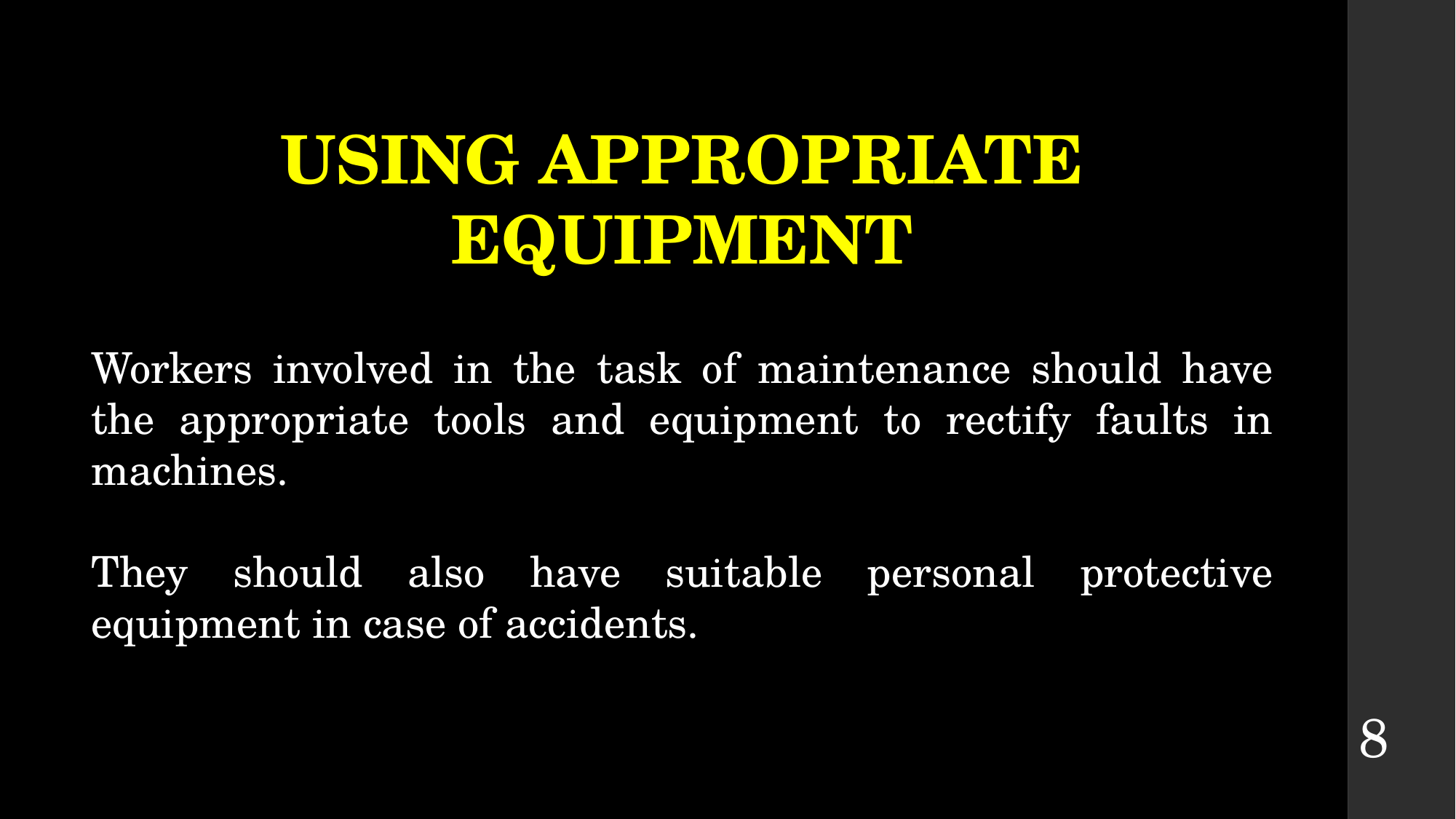

# USING APPROPRIATE EQUIPMENT
Workers involved in the task of maintenance should have the appropriate tools and equipment to rectify faults in machines.

They should also have suitable personal protective equipment in case of accidents.
8